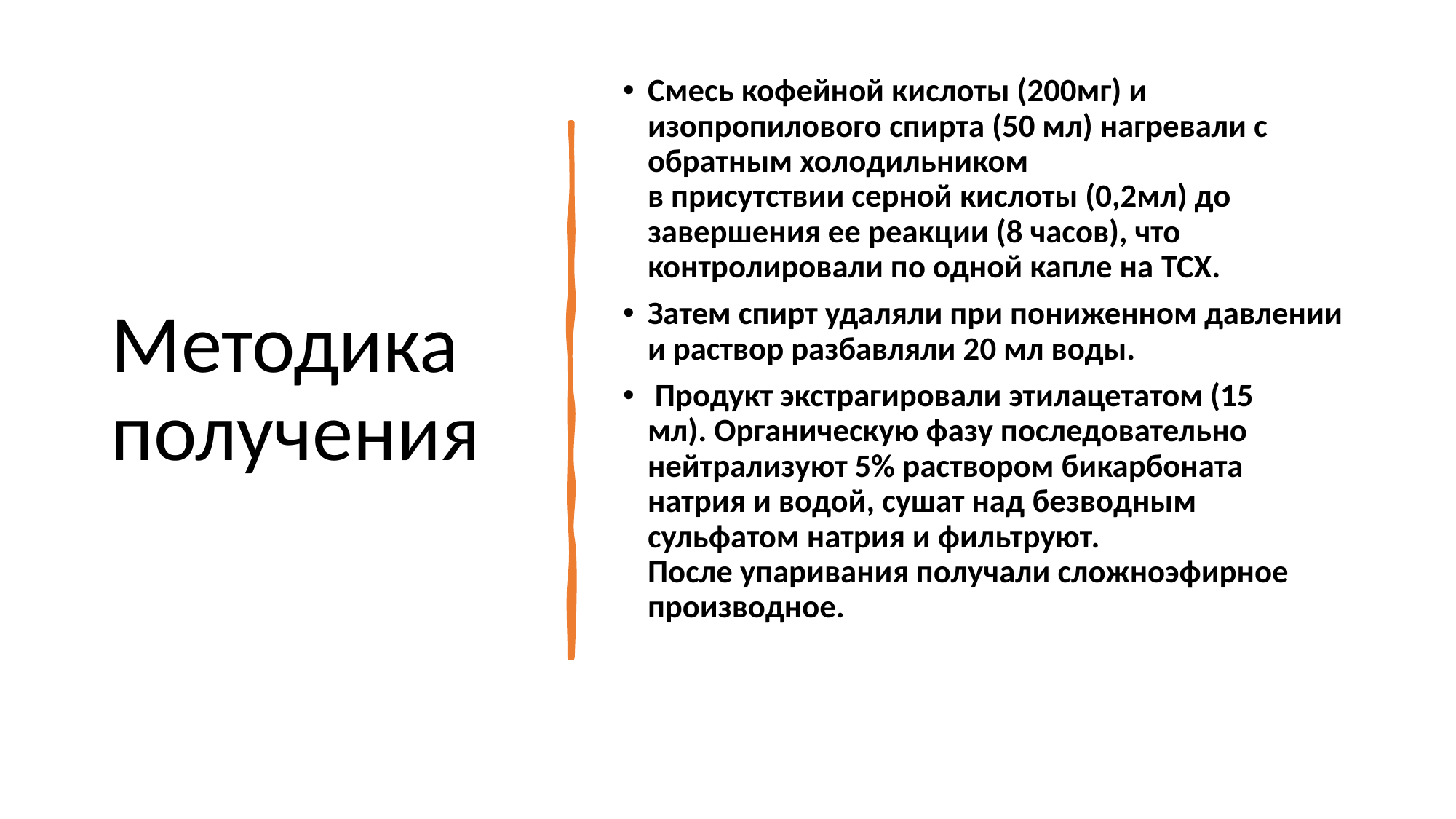

# Методика получения
Смесь кофейной кислоты (200мг) и изопропилового спирта (50 мл) нагревали с обратным холодильником
в присутствии серной кислоты (0,2мл) до завершения ее реакции (8 часов), что контролировали по одной капле на ТСХ.
Затем спирт удаляли при пониженном давлении и раствор разбавляли 20 мл воды.
 Продукт экстрагировали этилацетатом (15 мл). Органическую фазу последовательно нейтрализуют 5% раствором бикарбоната натрия и водой, сушат над безводным сульфатом натрия и фильтруют. После упаривания получали сложноэфирное производное.